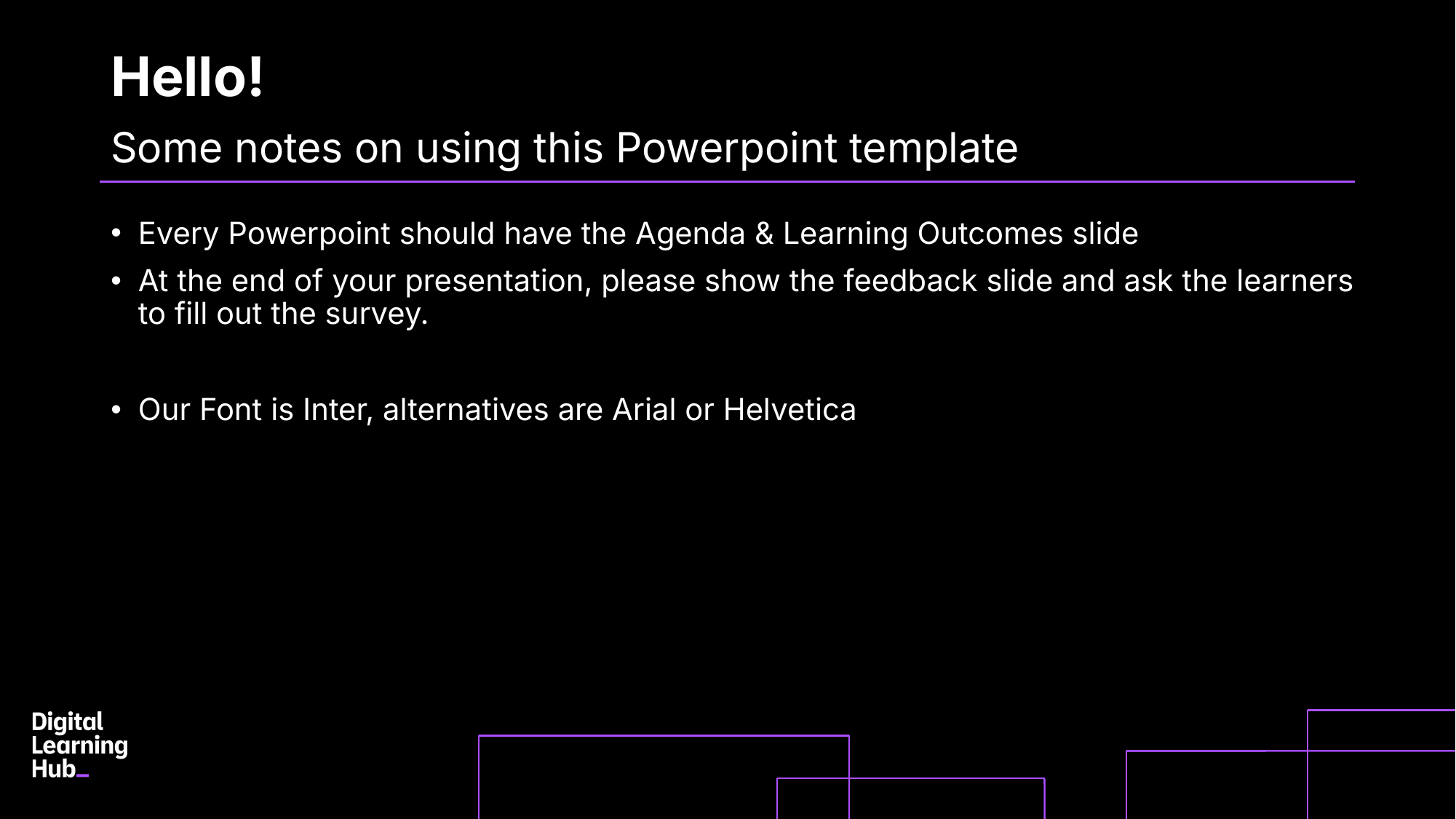

# Hello!
Some notes on using this Powerpoint template
Every Powerpoint should have the Agenda & Learning Outcomes slide
At the end of your presentation, please show the feedback slide and ask the learners to fill out the survey.

Our Font is Inter, alternatives are Arial or Helvetica